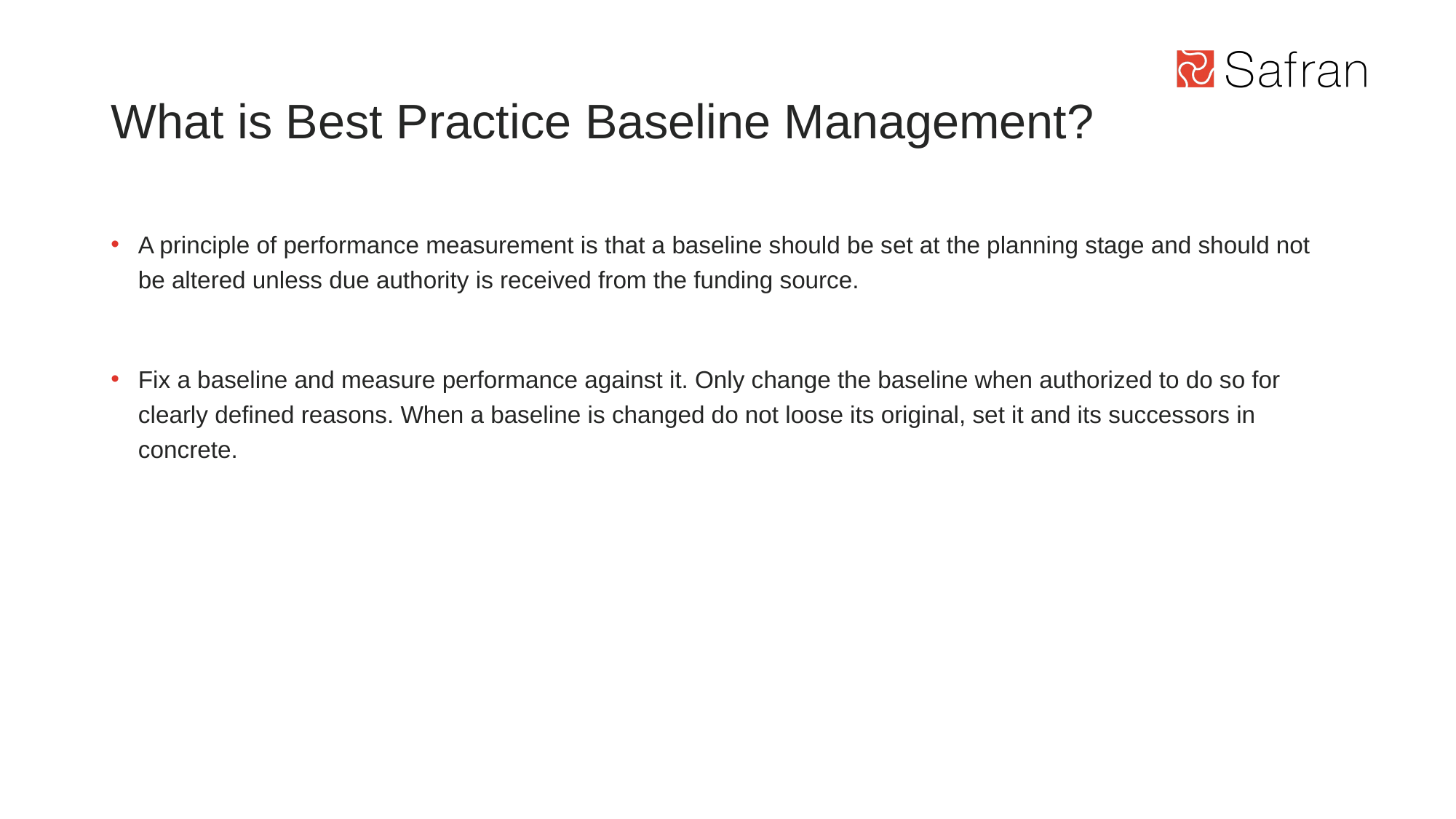

# What is Best Practice Baseline Management?
A principle of performance measurement is that a baseline should be set at the planning stage and should not be altered unless due authority is received from the funding source.

Fix a baseline and measure performance against it. Only change the baseline when authorized to do so for clearly defined reasons. When a baseline is changed do not loose its original, set it and its successors in concrete.